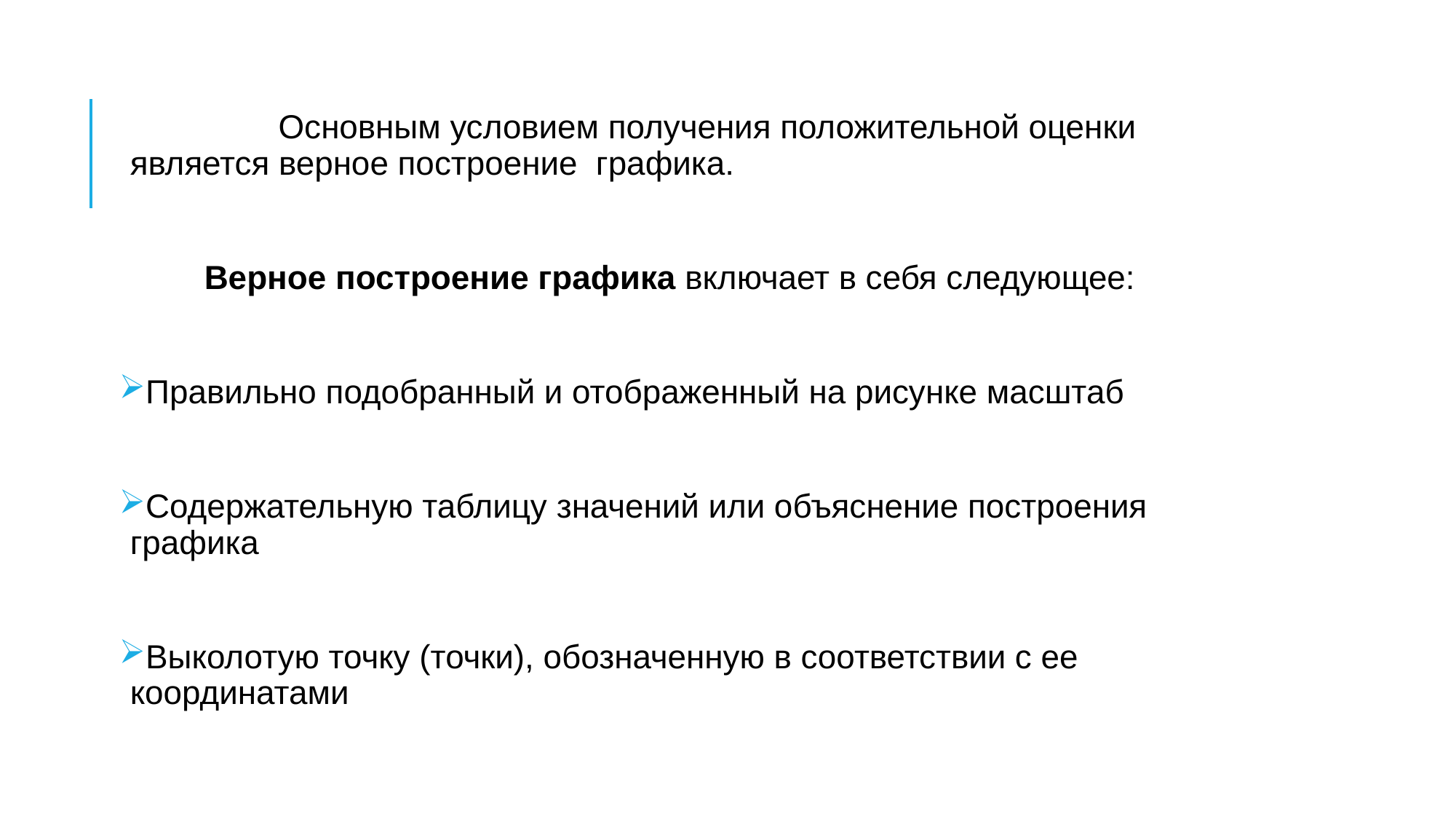

Основным условием получения положительной оценки является верное построение  графика.

        Верное построение графика включает в себя следующее:

Правильно подобранный и отображенный на рисунке масштаб

Содержательную таблицу значений или объяснение построения графика

Выколотую точку (точки), обозначенную в соответствии с ее координатами